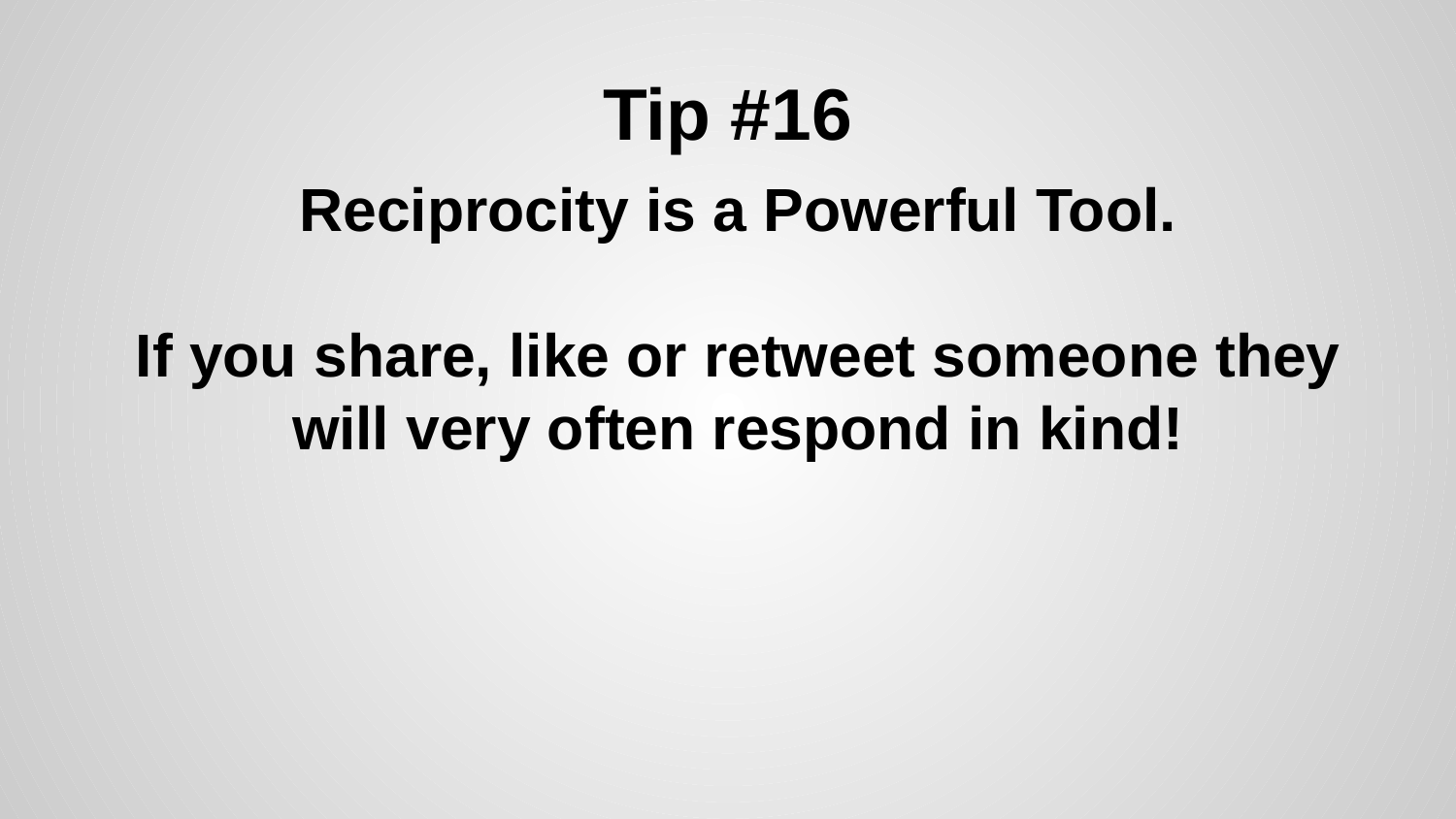

# Tip #16

Reciprocity is a Powerful Tool.

If you share, like or retweet someone they will very often respond in kind!